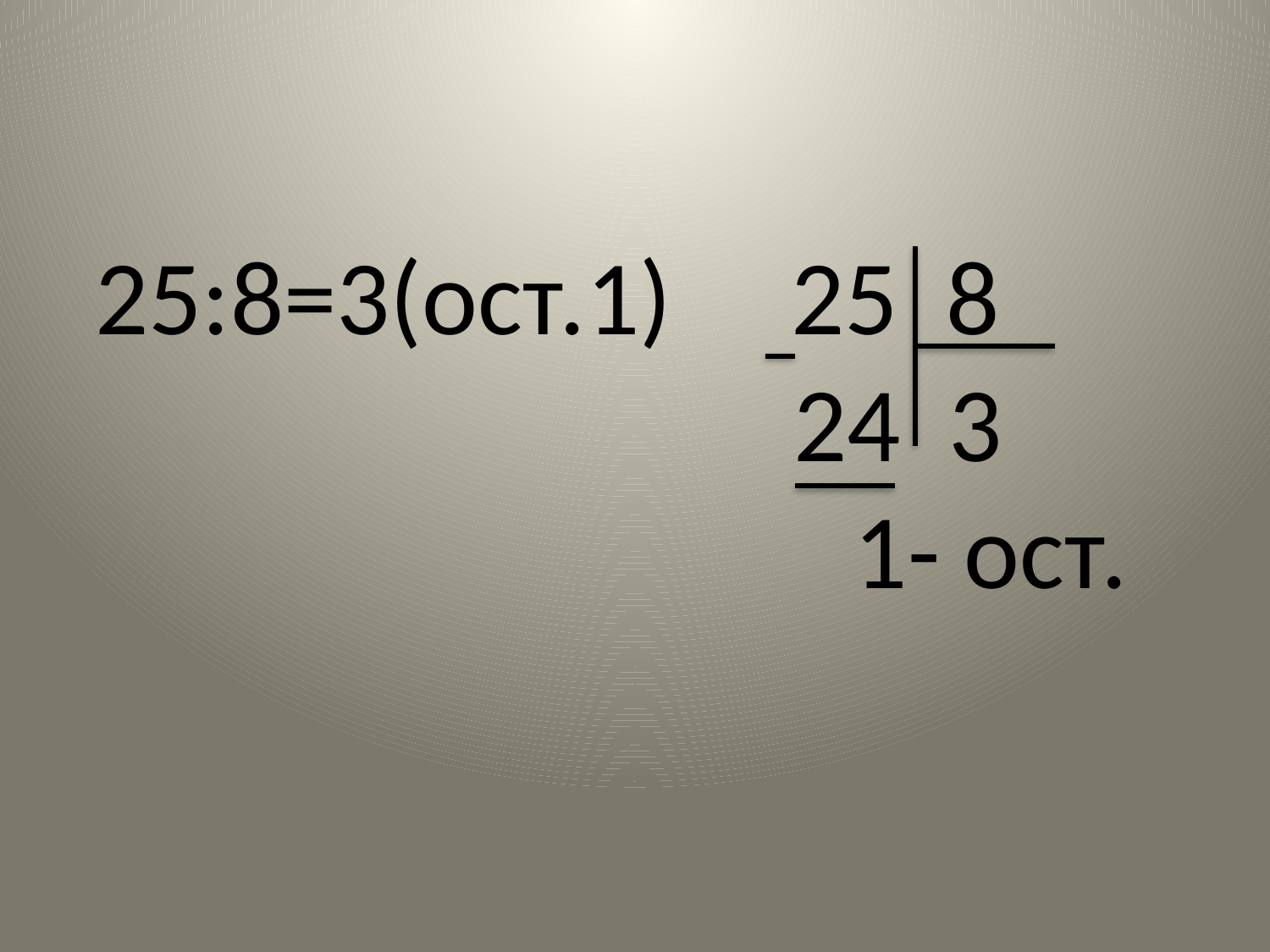

#
 25:8=3(ост.1)     25  8
                              24  3
                                 1- ост.